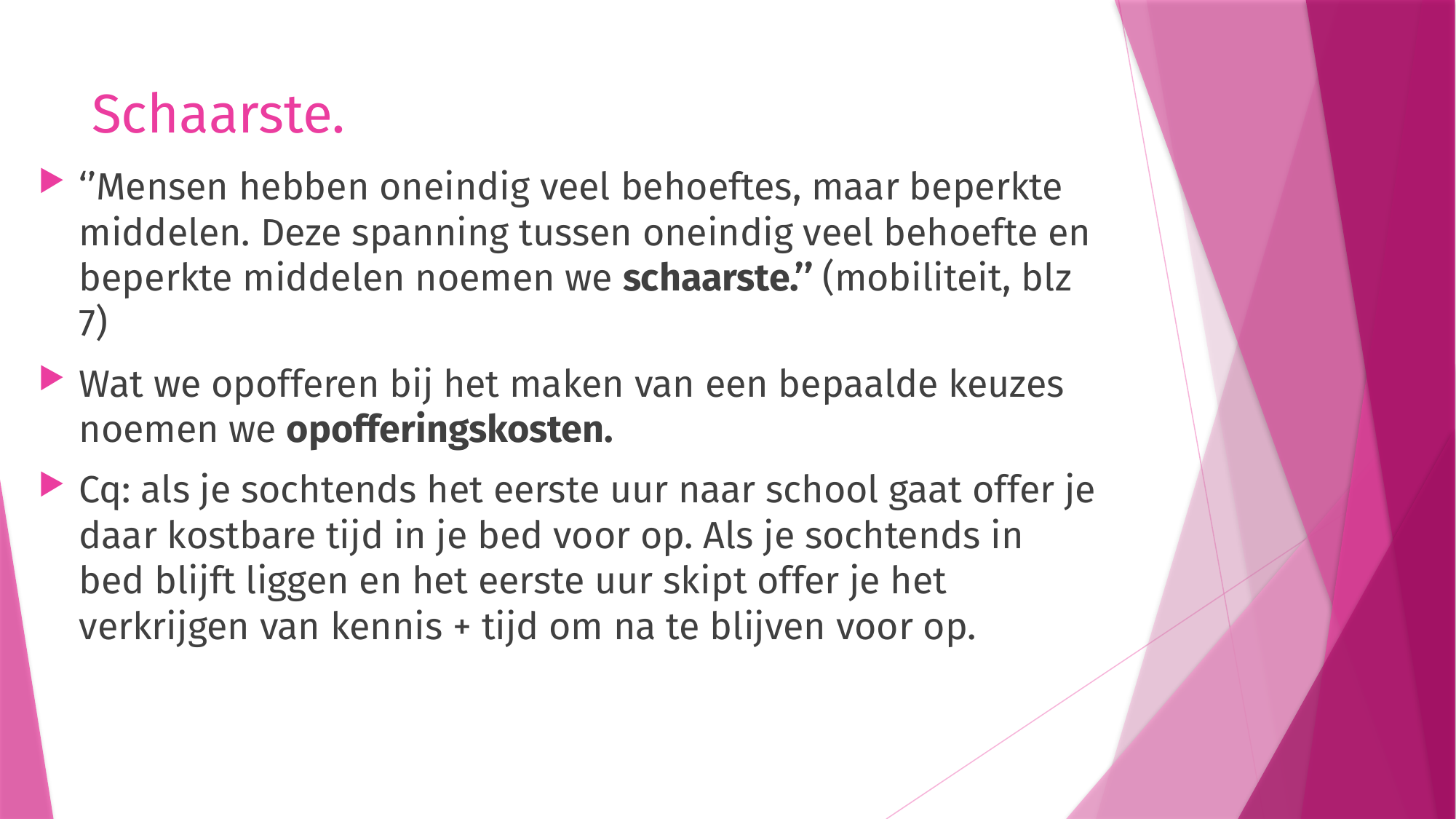

# Schaarste.
‘’Mensen hebben oneindig veel behoeftes, maar beperkte middelen. Deze spanning tussen oneindig veel behoefte en beperkte middelen noemen we schaarste.’’ (mobiliteit, blz 7)
Wat we opofferen bij het maken van een bepaalde keuzes noemen we opofferingskosten.
Cq: als je sochtends het eerste uur naar school gaat offer je daar kostbare tijd in je bed voor op. Als je sochtends in bed blijft liggen en het eerste uur skipt offer je het verkrijgen van kennis + tijd om na te blijven voor op.